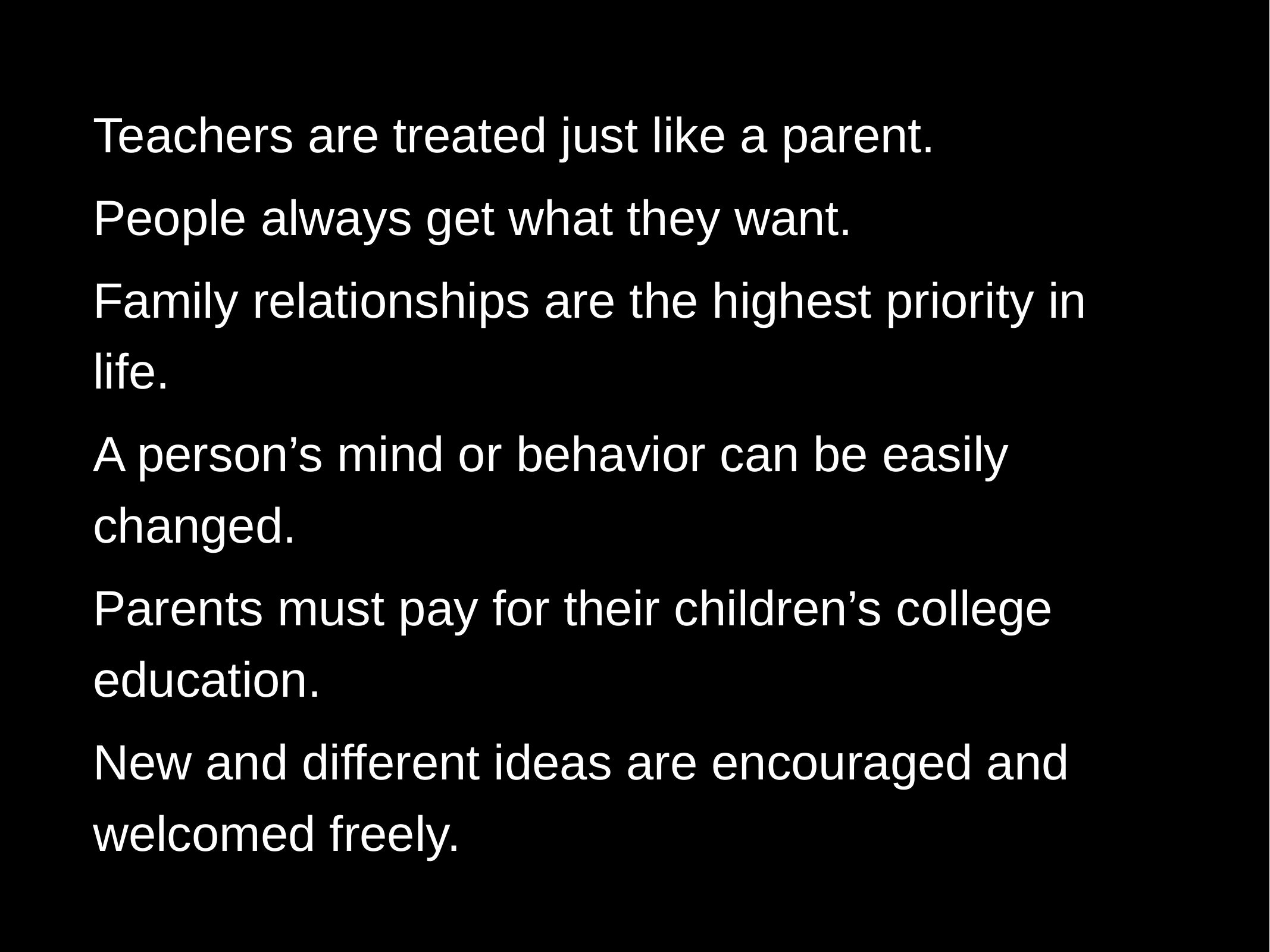

Teachers are treated just like a parent.
People always get what they want.
Family relationships are the highest priority in life.
A person’s mind or behavior can be easily changed.
Parents must pay for their children’s college education.
New and different ideas are encouraged and welcomed freely.